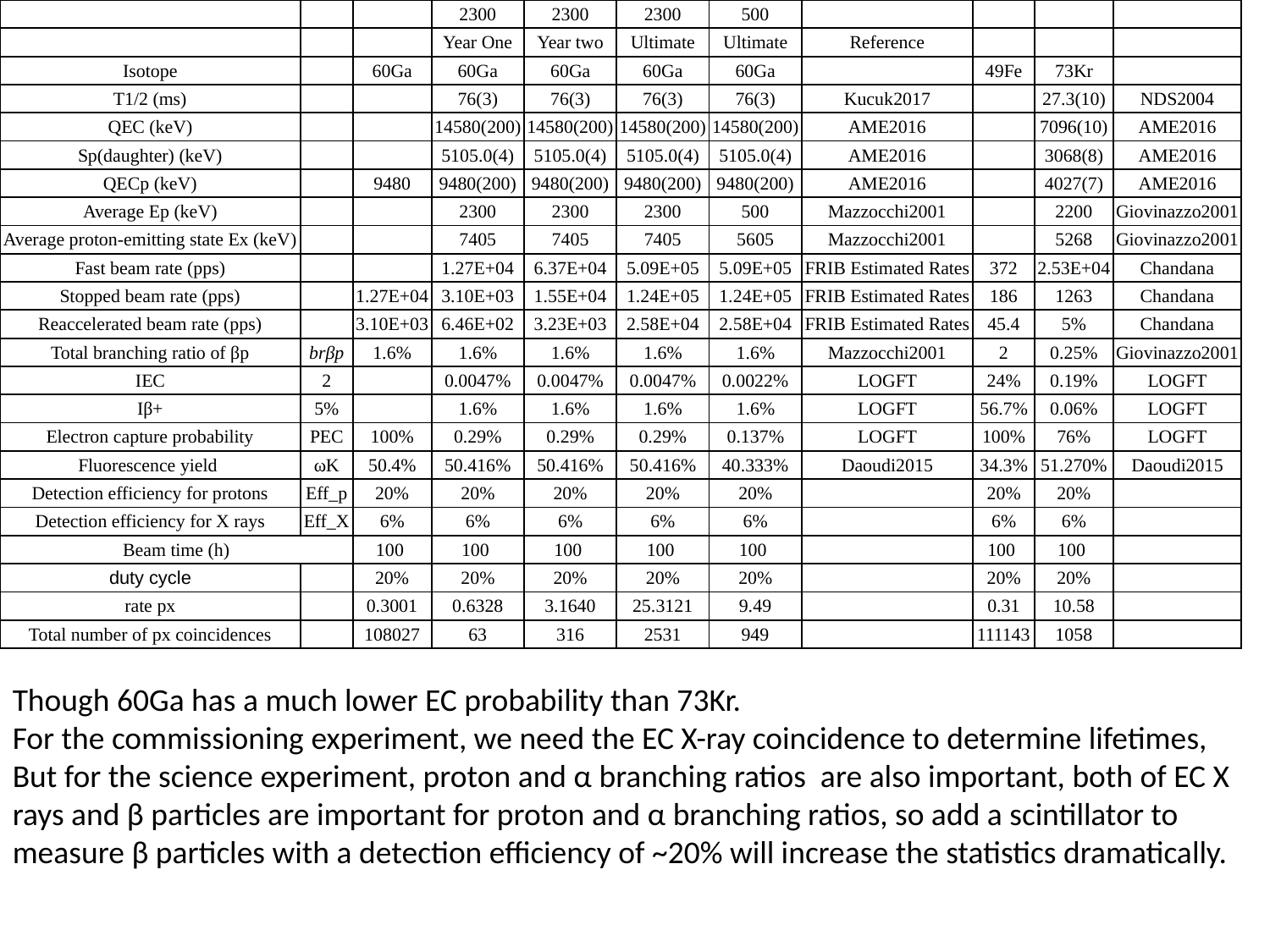

|  |  |  | 2300 | 2300 | 2300 | 500 |  |  |  |  |
| --- | --- | --- | --- | --- | --- | --- | --- | --- | --- | --- |
|  |  |  | Year One | Year two | Ultimate | Ultimate | Reference |  |  |  |
| Isotope |  | 60Ga | 60Ga | 60Ga | 60Ga | 60Ga |  | 49Fe | 73Kr |  |
| T1/2 (ms) |  |  | 76(3) | 76(3) | 76(3) | 76(3) | Kucuk2017 |  | 27.3(10) | NDS2004 |
| QEC (keV) |  |  | 14580(200) | 14580(200) | 14580(200) | 14580(200) | AME2016 |  | 7096(10) | AME2016 |
| Sp(daughter) (keV) |  |  | 5105.0(4) | 5105.0(4) | 5105.0(4) | 5105.0(4) | AME2016 |  | 3068(8) | AME2016 |
| QECp (keV) |  | 9480 | 9480(200) | 9480(200) | 9480(200) | 9480(200) | AME2016 |  | 4027(7) | AME2016 |
| Average Ep (keV) |  |  | 2300 | 2300 | 2300 | 500 | Mazzocchi2001 |  | 2200 | Giovinazzo2001 |
| Average proton-emitting state Ex (keV) |  |  | 7405 | 7405 | 7405 | 5605 | Mazzocchi2001 |  | 5268 | Giovinazzo2001 |
| Fast beam rate (pps) |  |  | 1.27E+04 | 6.37E+04 | 5.09E+05 | 5.09E+05 | FRIB Estimated Rates | 372 | 2.53E+04 | Chandana |
| Stopped beam rate (pps) |  | 1.27E+04 | 3.10E+03 | 1.55E+04 | 1.24E+05 | 1.24E+05 | FRIB Estimated Rates | 186 | 1263 | Chandana |
| Reaccelerated beam rate (pps) |  | 3.10E+03 | 6.46E+02 | 3.23E+03 | 2.58E+04 | 2.58E+04 | FRIB Estimated Rates | 45.4 | 5% | Chandana |
| Total branching ratio of βp | brβp | 1.6% | 1.6% | 1.6% | 1.6% | 1.6% | Mazzocchi2001 | 2 | 0.25% | Giovinazzo2001 |
| IEC | 2 |  | 0.0047% | 0.0047% | 0.0047% | 0.0022% | LOGFT | 24% | 0.19% | LOGFT |
| Iβ+ | 5% |  | 1.6% | 1.6% | 1.6% | 1.6% | LOGFT | 56.7% | 0.06% | LOGFT |
| Electron capture probability | PEC | 100% | 0.29% | 0.29% | 0.29% | 0.137% | LOGFT | 100% | 76% | LOGFT |
| Fluorescence yield | ωK | 50.4% | 50.416% | 50.416% | 50.416% | 40.333% | Daoudi2015 | 34.3% | 51.270% | Daoudi2015 |
| Detection efficiency for protons | Eff\_p | 20% | 20% | 20% | 20% | 20% |  | 20% | 20% |  |
| Detection efficiency for X rays | Eff\_X | 6% | 6% | 6% | 6% | 6% |  | 6% | 6% |  |
| Beam time (h) |  | 100 | 100 | 100 | 100 | 100 |  | 100 | 100 |  |
| duty cycle |  | 20% | 20% | 20% | 20% | 20% |  | 20% | 20% |  |
| rate px |  | 0.3001 | 0.6328 | 3.1640 | 25.3121 | 9.49 |  | 0.31 | 10.58 |  |
| Total number of px coincidences |  | 108027 | 63 | 316 | 2531 | 949 |  | 111143 | 1058 |  |
Though 60Ga has a much lower EC probability than 73Kr.
For the commissioning experiment, we need the EC X-ray coincidence to determine lifetimes,
But for the science experiment, proton and α branching ratios  are also important, both of EC X rays and β particles are important for proton and α branching ratios, so add a scintillator to measure β particles with a detection efficiency of ~20% will increase the statistics dramatically.